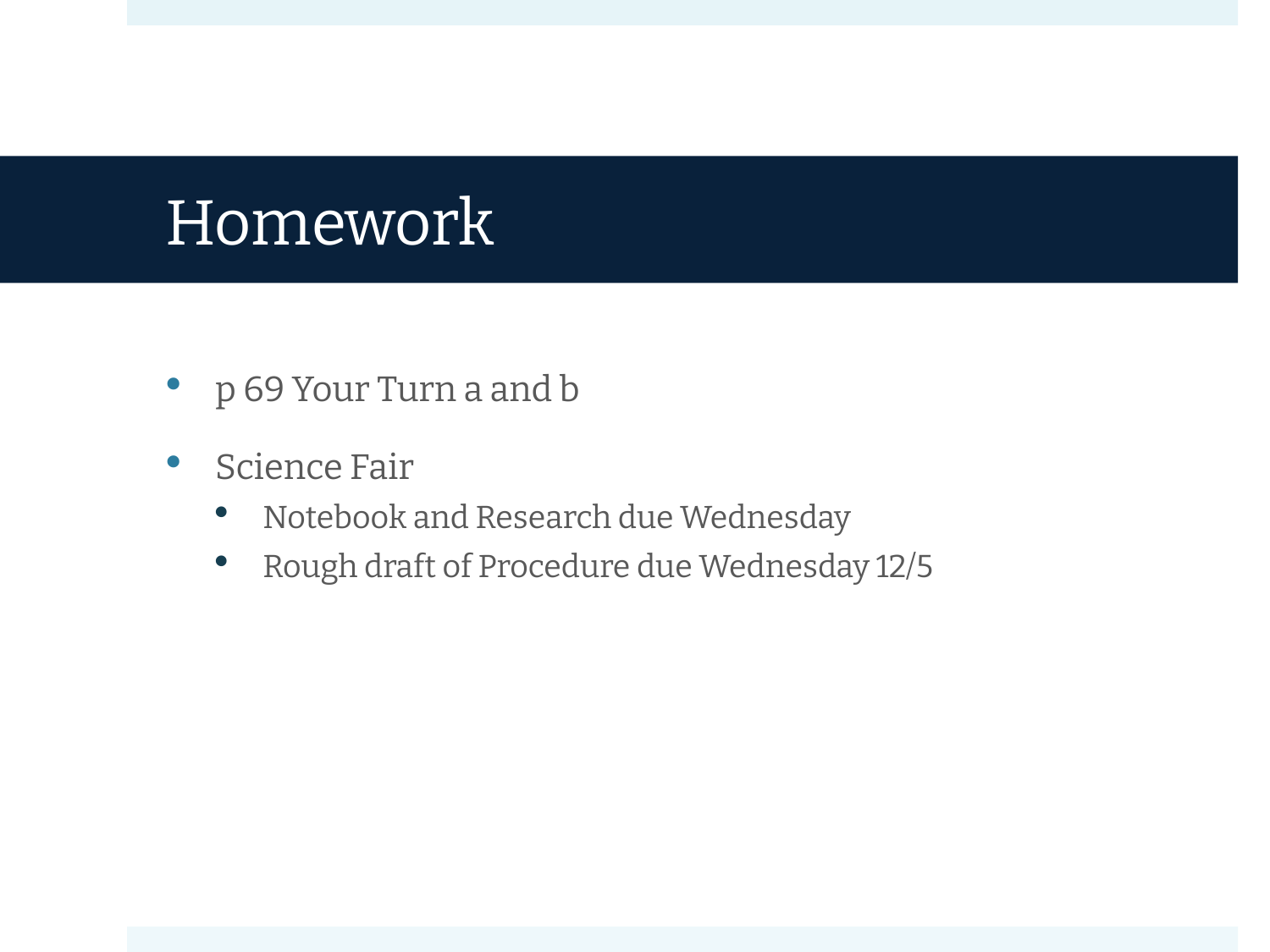

# Homework
p 69 Your Turn a and b
Science Fair
Notebook and Research due Wednesday
Rough draft of Procedure due Wednesday 12/5